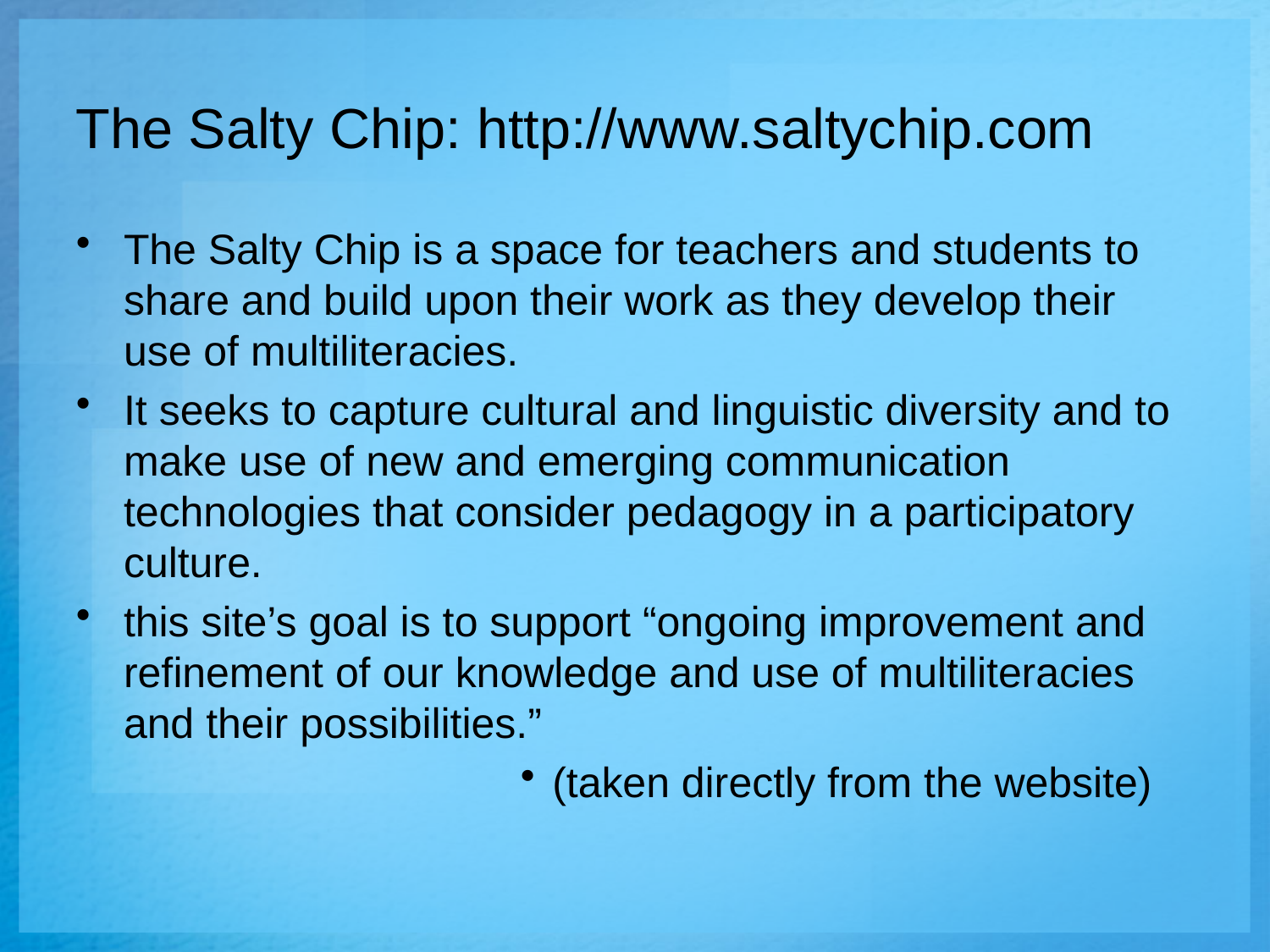

# The Salty Chip: http://www.saltychip.com
The Salty Chip is a space for teachers and students to share and build upon their work as they develop their use of multiliteracies.
It seeks to capture cultural and linguistic diversity and to make use of new and emerging communication technologies that consider pedagogy in a participatory culture.
this site’s goal is to support “ongoing improvement and refinement of our knowledge and use of multiliteracies and their possibilities.”
(taken directly from the website)